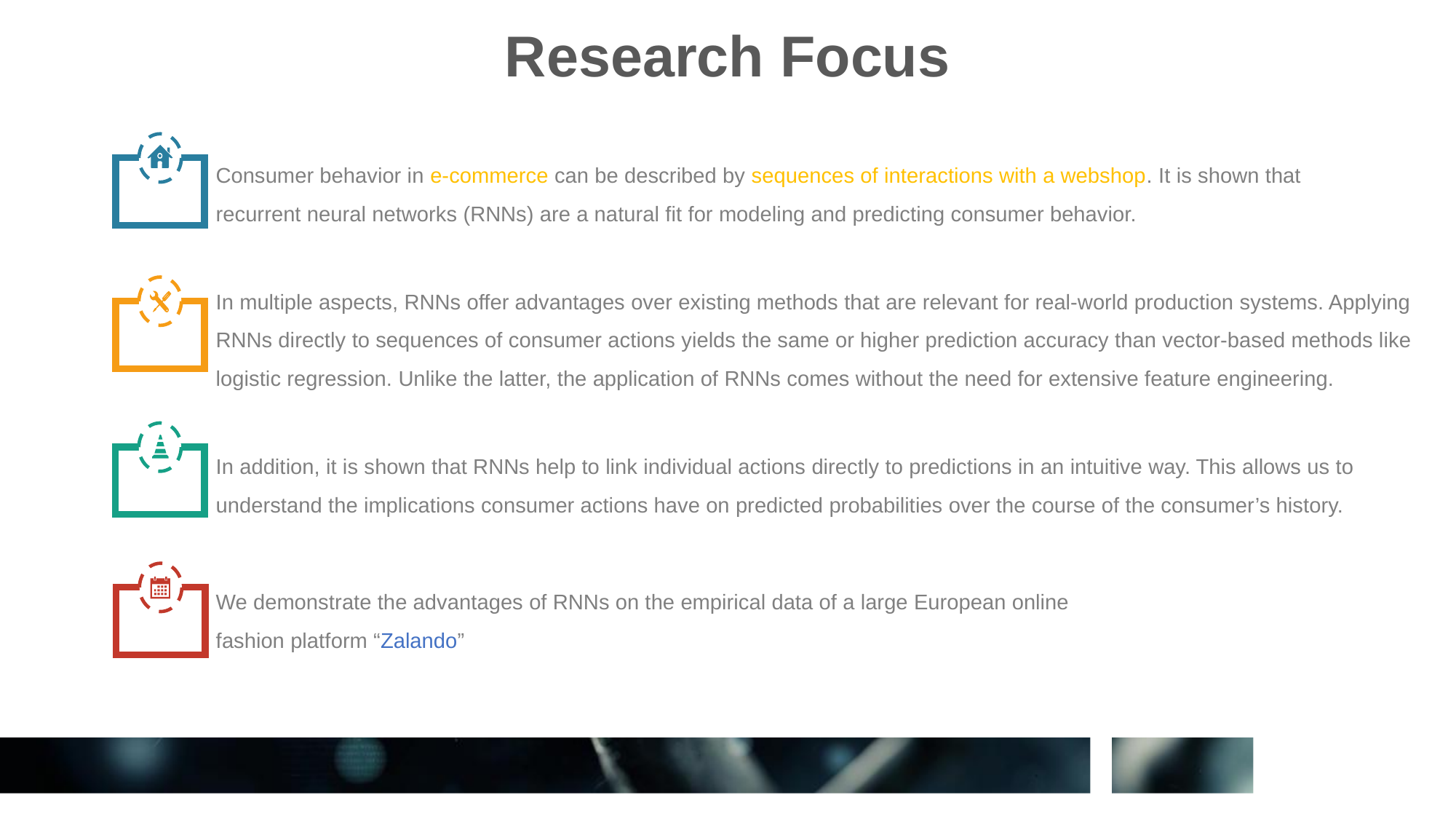

Research Focus

Consumer behavior in e-commerce can be described by sequences of interactions with a webshop. It is shown that
recurrent neural networks (RNNs) are a natural fit for modeling and predicting consumer behavior.
In multiple aspects, RNNs offer advantages over existing methods that are relevant for real-world production systems. Applying
RNNs directly to sequences of consumer actions yields the same or higher prediction accuracy than vector-based methods like logistic regression. Unlike the latter, the application of RNNs comes without the need for extensive feature engineering.

In addition, it is shown that RNNs help to link individual actions directly to predictions in an intuitive way. This allows us to understand the implications consumer actions have on predicted probabilities over the course of the consumer’s history.

We demonstrate the advantages of RNNs on the empirical data of a large European online
fashion platform “Zalando”